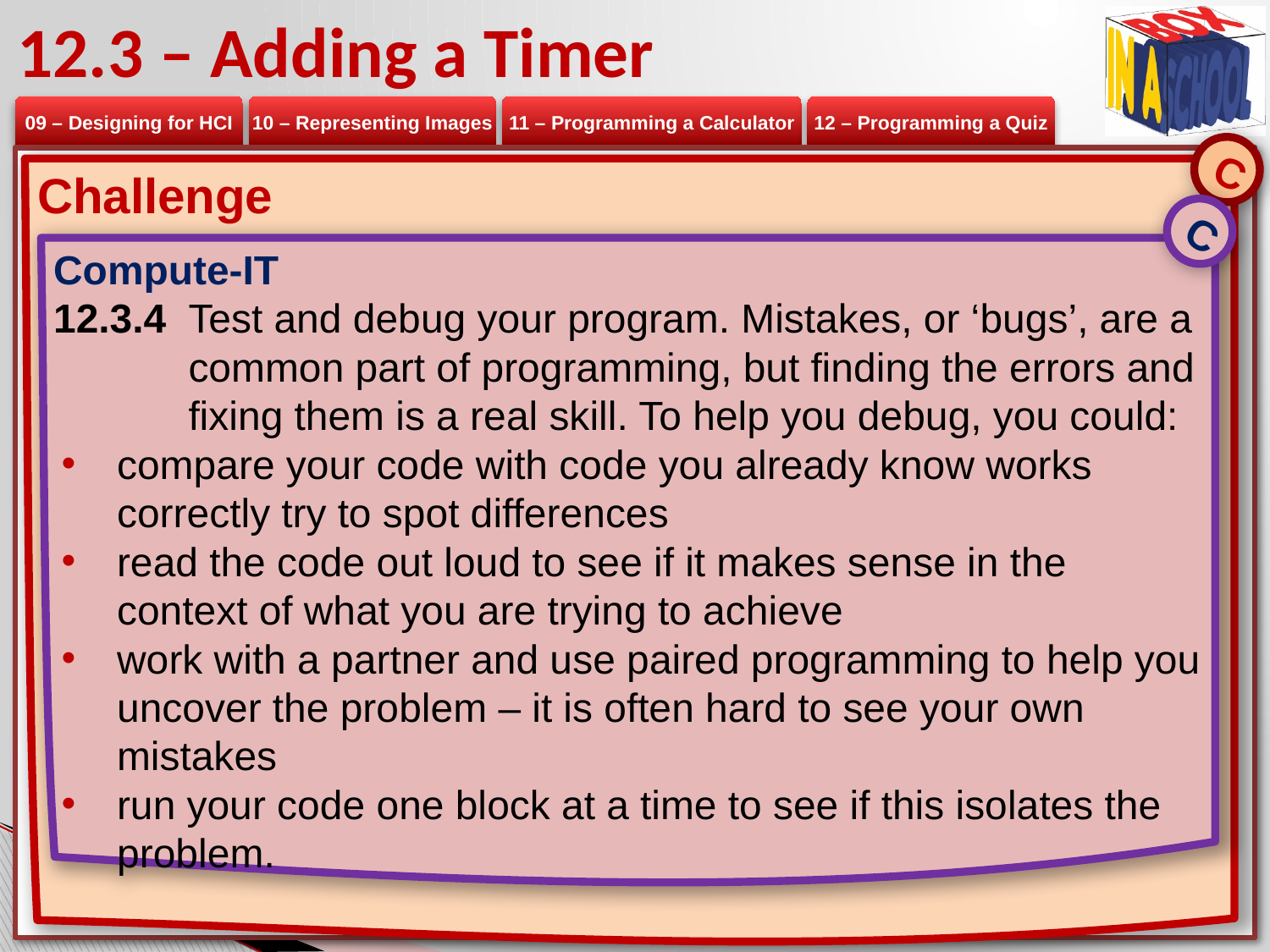

# 12.3 – Adding a Timer
C
Challenge

C
Compute-IT
12.3.4 	Test and debug your program. Mistakes, or ‘bugs’, are a common part of programming, but finding the errors and fixing them is a real skill. To help you debug, you could:
compare your code with code you already know works correctly try to spot differences
read the code out loud to see if it makes sense in the context of what you are trying to achieve
work with a partner and use paired programming to help you uncover the problem – it is often hard to see your own mistakes
run your code one block at a time to see if this isolates the problem.